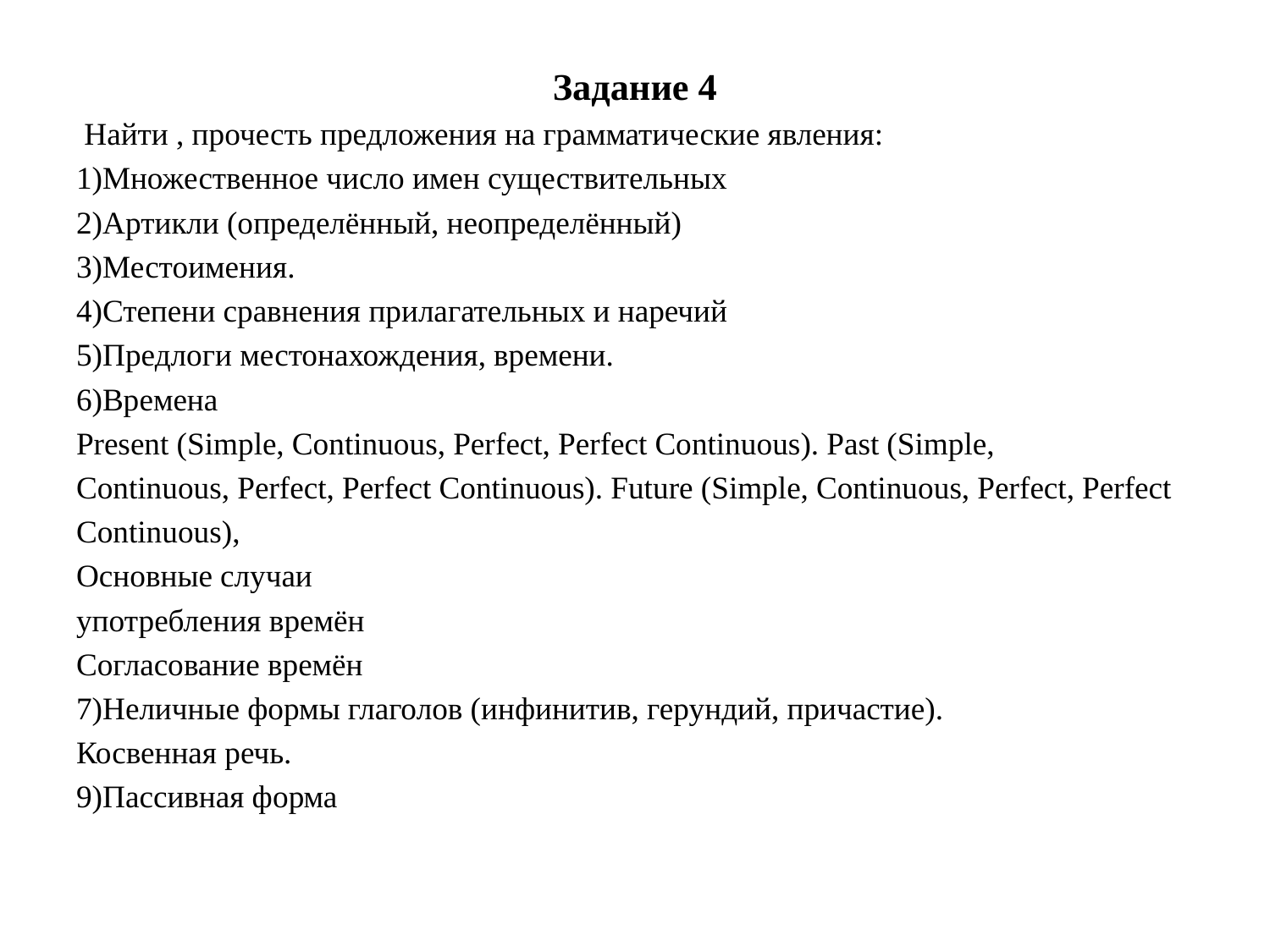

#
Задание 4
 Найти , прочесть предложения на грамматические явления:
1)Множественное число имен существительных
2)Артикли (определённый, неопределённый)
3)Местоимения.
4)Степени сравнения прилагательных и наречий
5)Предлоги местонахождения, времени.
6)Времена
Present (Simple, Continuous, Perfect, Perfect Continuous). Past (Simple,
Continuous, Perfect, Perfect Continuous). Future (Simple, Continuous, Perfect, Perfect
Continuous),
Основные случаи
употребления времён
Согласование времён
7)Неличные формы глаголов (инфинитив, герундий, причастие).
Косвенная речь.
9)Пассивная форма